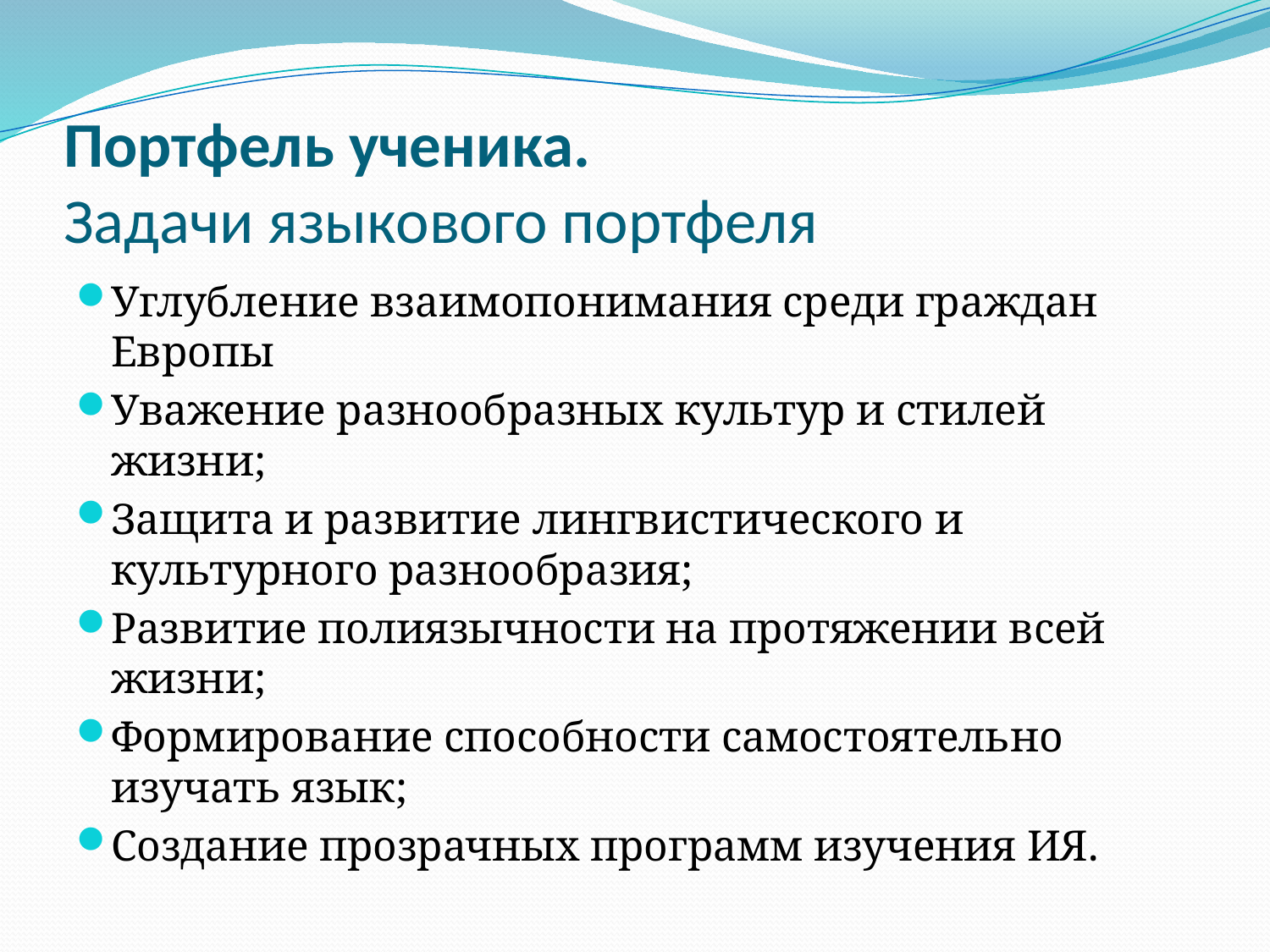

# Портфель ученика. Задачи языкового портфеля
Углубление взаимопонимания среди граждан Европы
Уважение разнообразных культур и стилей жизни;
Защита и развитие лингвистического и культурного разнообразия;
Развитие полиязычности на протяжении всей жизни;
Формирование способности самостоятельно изучать язык;
Создание прозрачных программ изучения ИЯ.